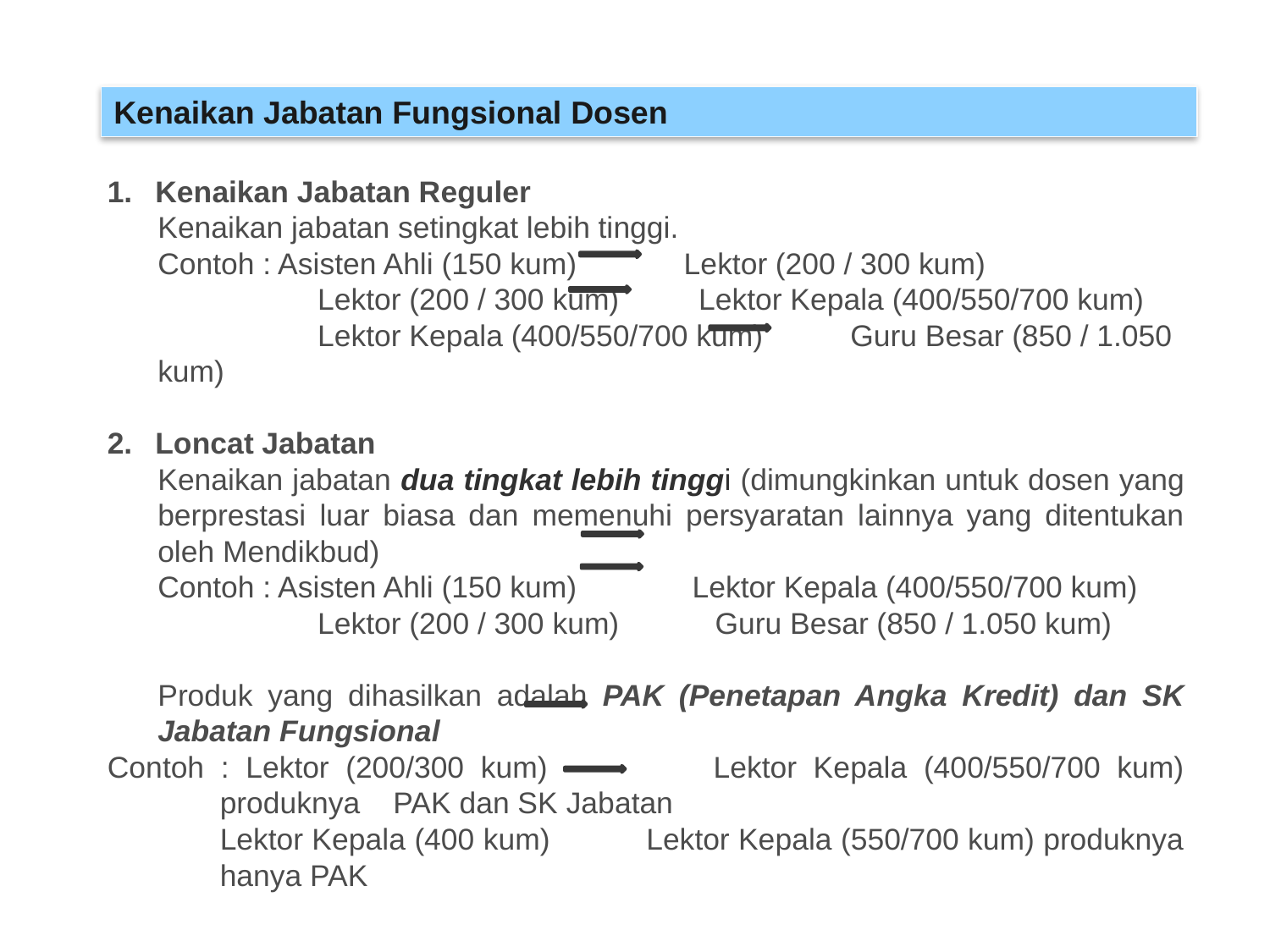

Kenaikan Jabatan Fungsional Dosen
Kenaikan Jabatan Reguler
Kenaikan jabatan setingkat lebih tinggi.
Contoh : Asisten Ahli (150 kum)             Lektor (200 / 300 kum)
	    Lektor (200 / 300 kum) 	    Lektor Kepala (400/550/700 kum)
	    Lektor Kepala (400/550/700 kum)   	       Guru Besar (850 / 1.050 kum)

Loncat Jabatan
Kenaikan jabatan dua tingkat lebih tinggi (dimungkinkan untuk dosen yang berprestasi luar biasa dan memenuhi persyaratan lainnya yang ditentukan oleh Mendikbud)
Contoh : Asisten Ahli (150 kum)              Lektor Kepala (400/550/700 kum)
	    Lektor (200 / 300 kum) 	      Guru Besar (850 / 1.050 kum)

Produk yang dihasilkan adalah PAK (Penetapan Angka Kredit) dan SK Jabatan Fungsional
Contoh : Lektor (200/300 kum)          Lektor Kepala (400/550/700 kum) produknya    PAK dan SK Jabatan
	Lektor Kepala (400 kum)           Lektor Kepala (550/700 kum) produknya hanya PAK